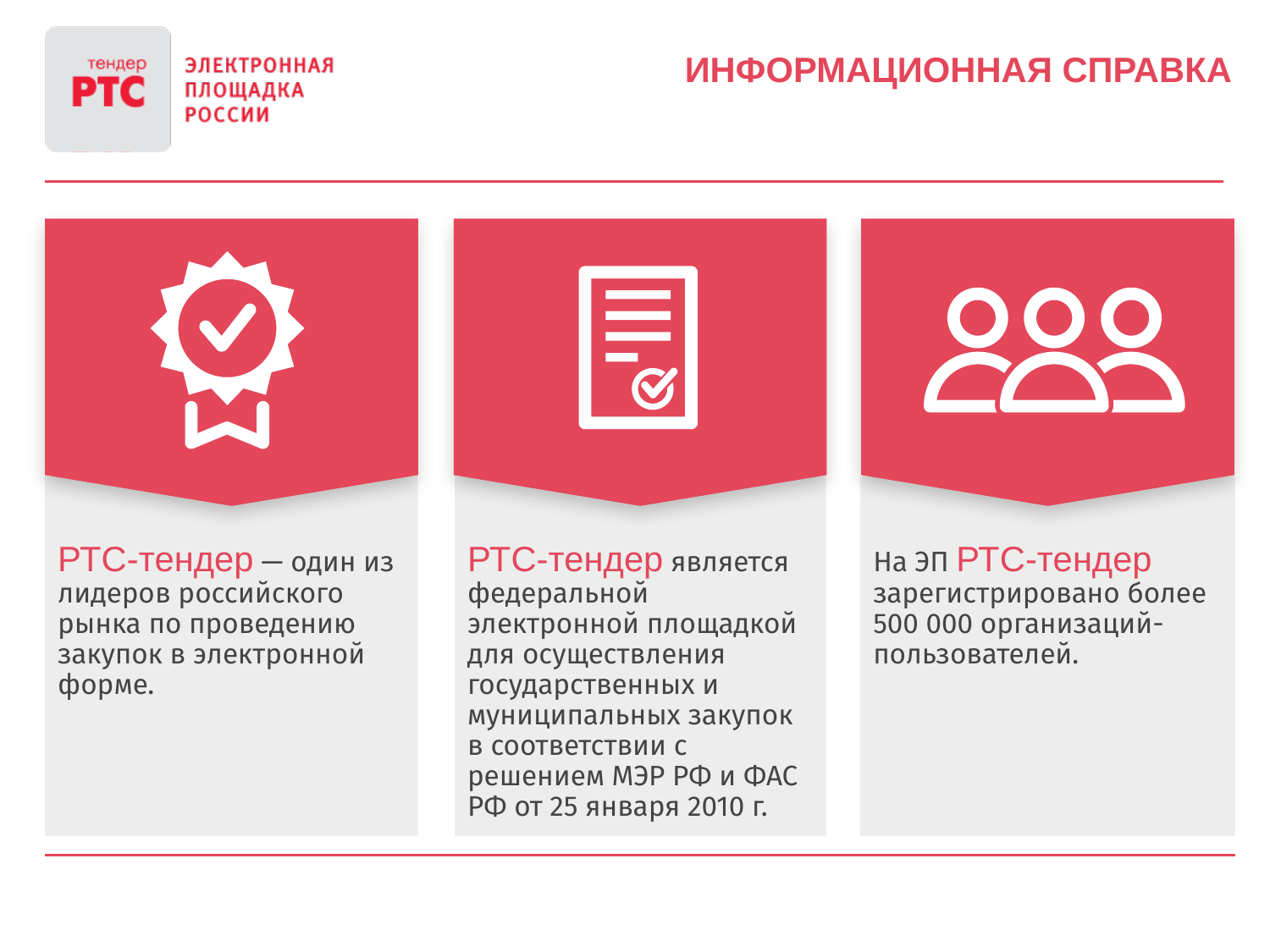

ИНФОРМАЦИОННАЯ СПРАВКА

РТС-тендер — один из лидеров российского рынка по проведению закупок в электронной форме.
РТС-тендер является федеральной электронной площадкой для осуществления государственных и муниципальных закупок в соответствии с решением МЭР РФ и ФАС РФ от 25 января 2010 г.
На ЭП РТС-тендер зарегистрировано более 500 000 организаций-пользователей.